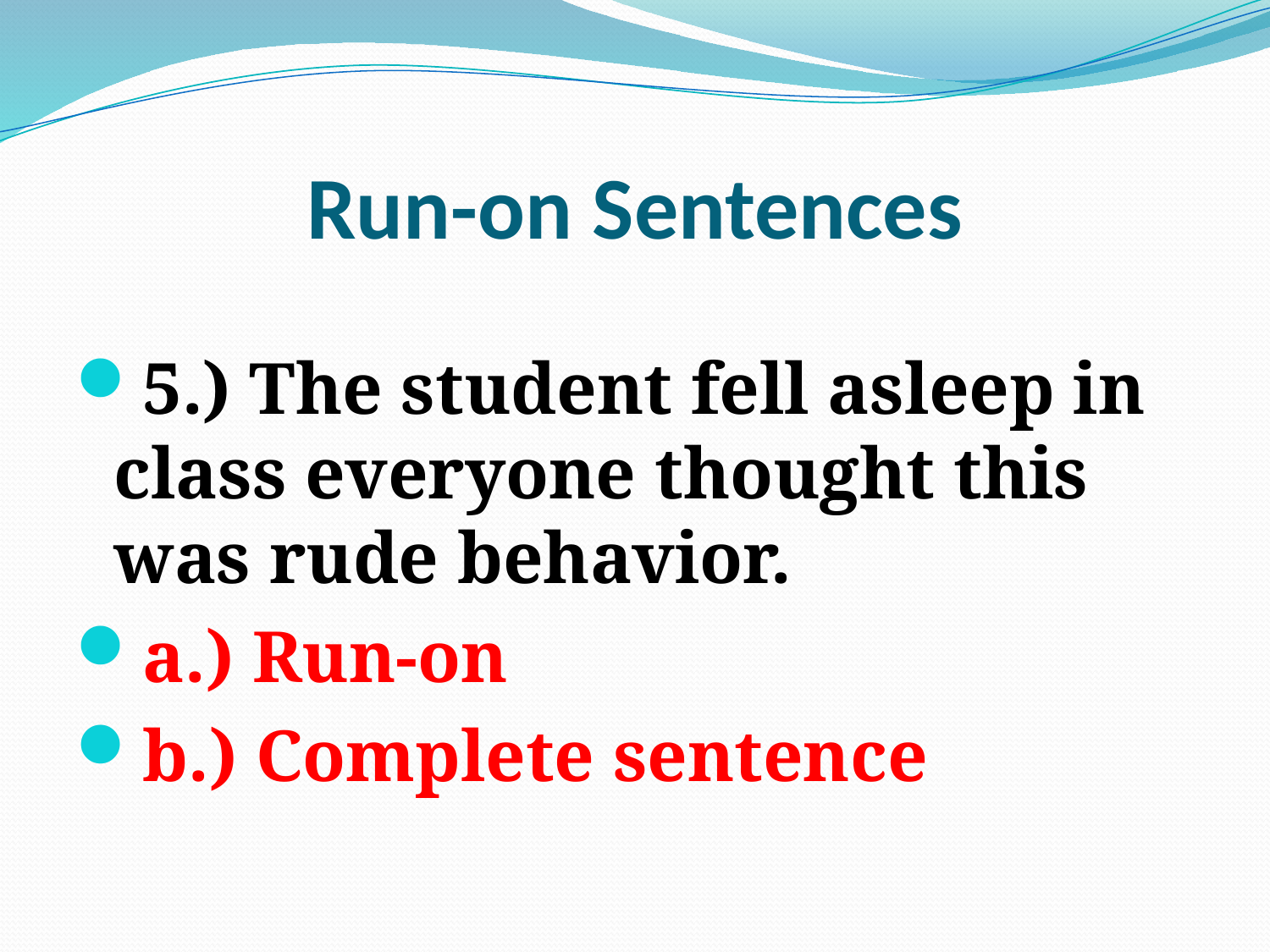

# Run-on Sentences

5.) The student fell asleep in class everyone thought this was rude behavior.
a.) Run-on
b.) Complete sentence